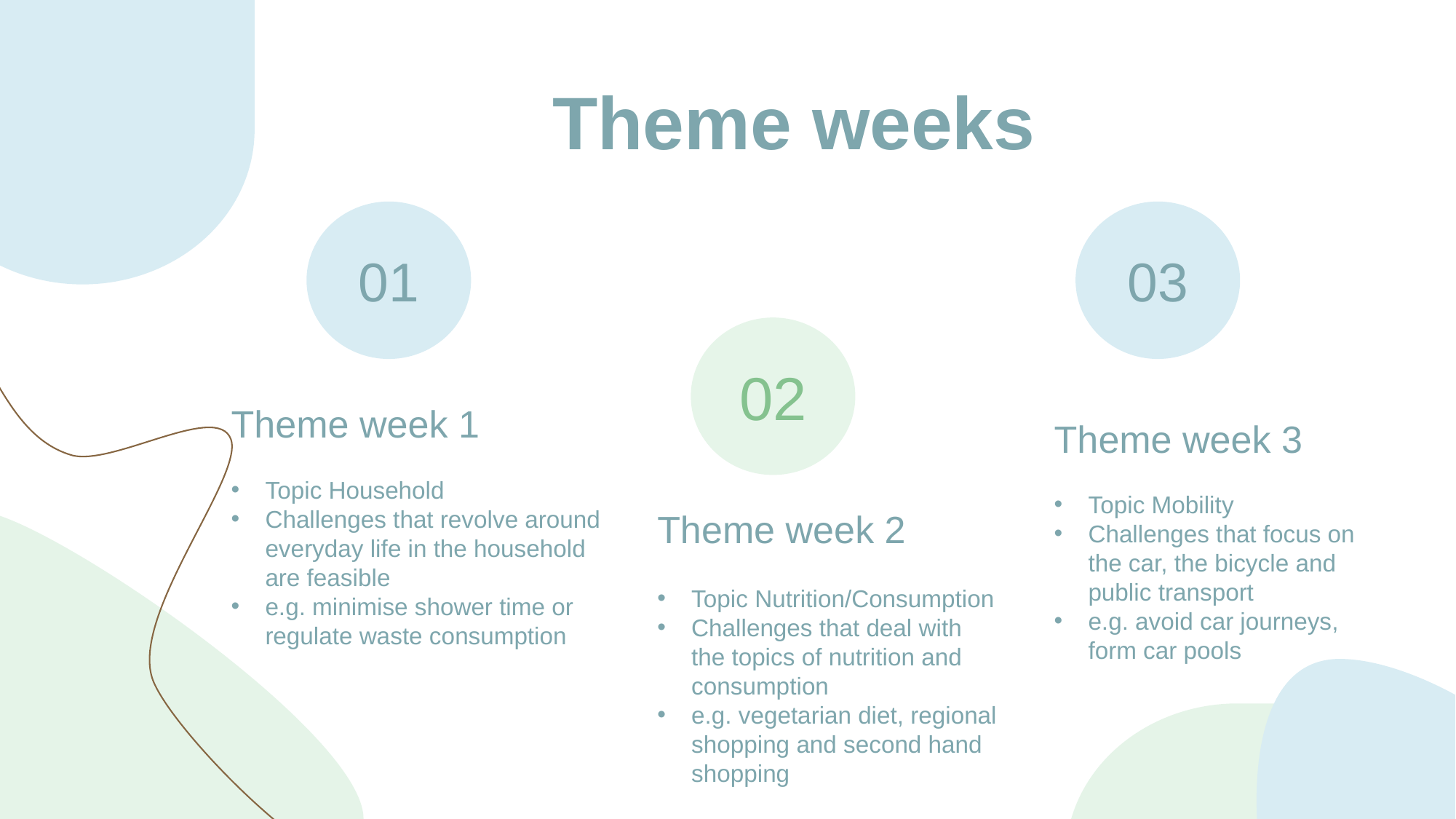

# Theme weeks
01
03
02

Theme week 1

Topic Household
Challenges that revolve around
everyday life in the household
are feasible
e.g. minimise shower time or regulate waste consumption

Theme week 3

Topic Mobility
Challenges that focus on
the car, the bicycle and
public transport
e.g. avoid car journeys,
form car pools

Theme week 2
Topic Nutrition/Consumption
Challenges that deal with
the topics of nutrition and consumption
e.g. vegetarian diet, regional shopping and second hand shopping

21